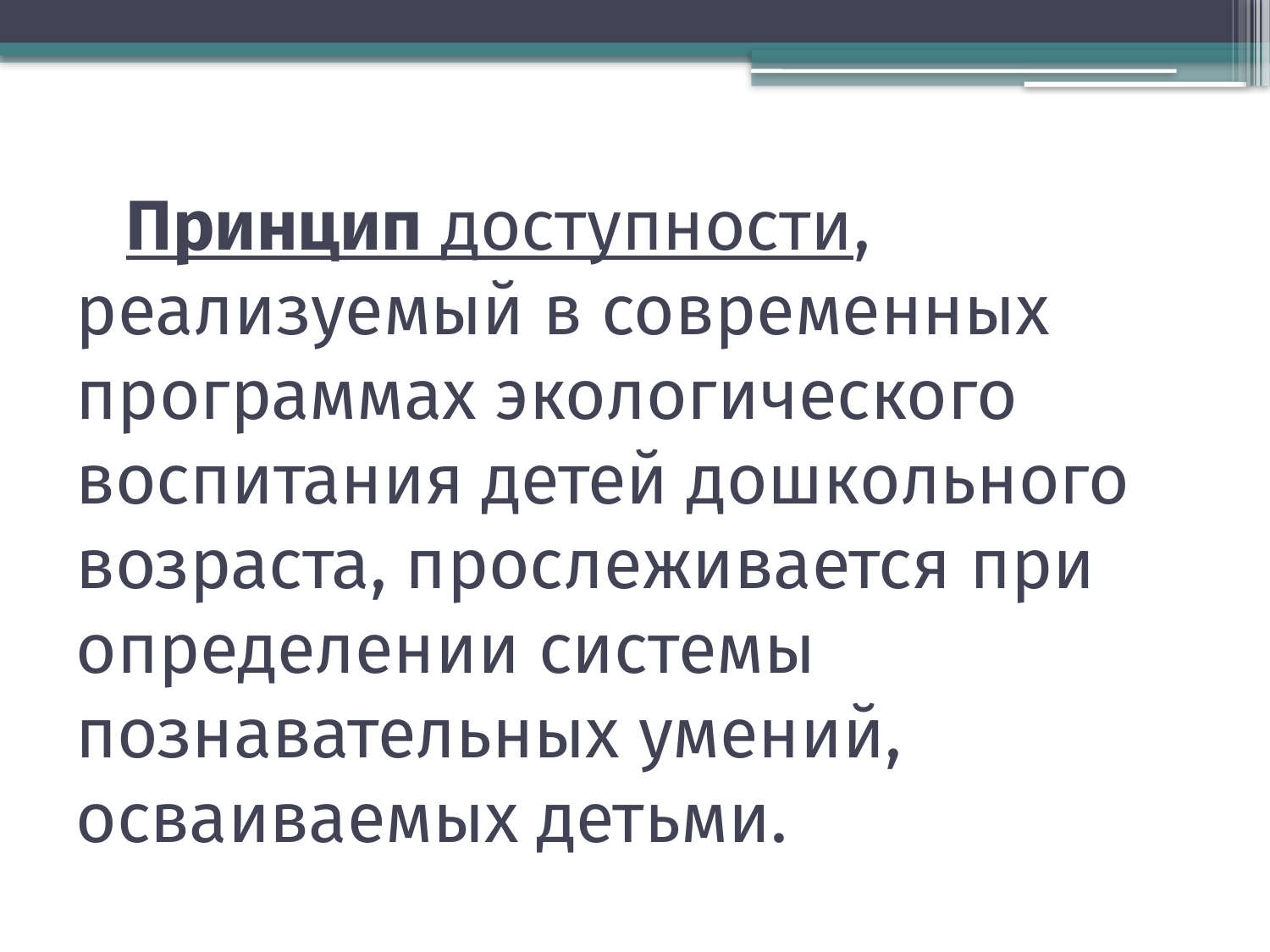

# Принцип доступности, реализуемый в современных программах экологического воспитания детей дошкольного возраста, прослеживается при определении системы познавательных умений, осваиваемых детьми.